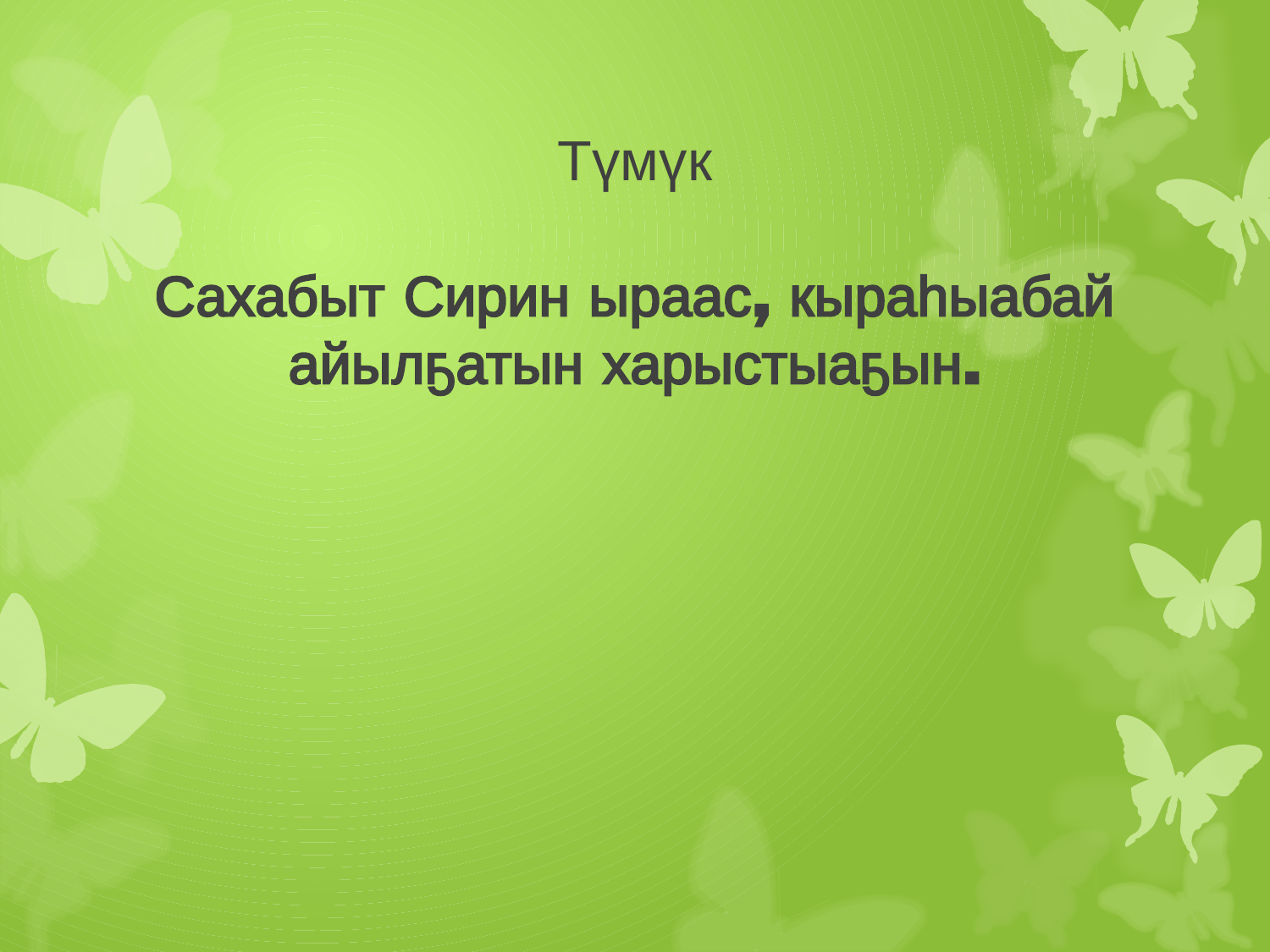

# Түмүк Сахабыт Сирин ыраас, кыраһыабай айылҕатын харыстыаҕын.